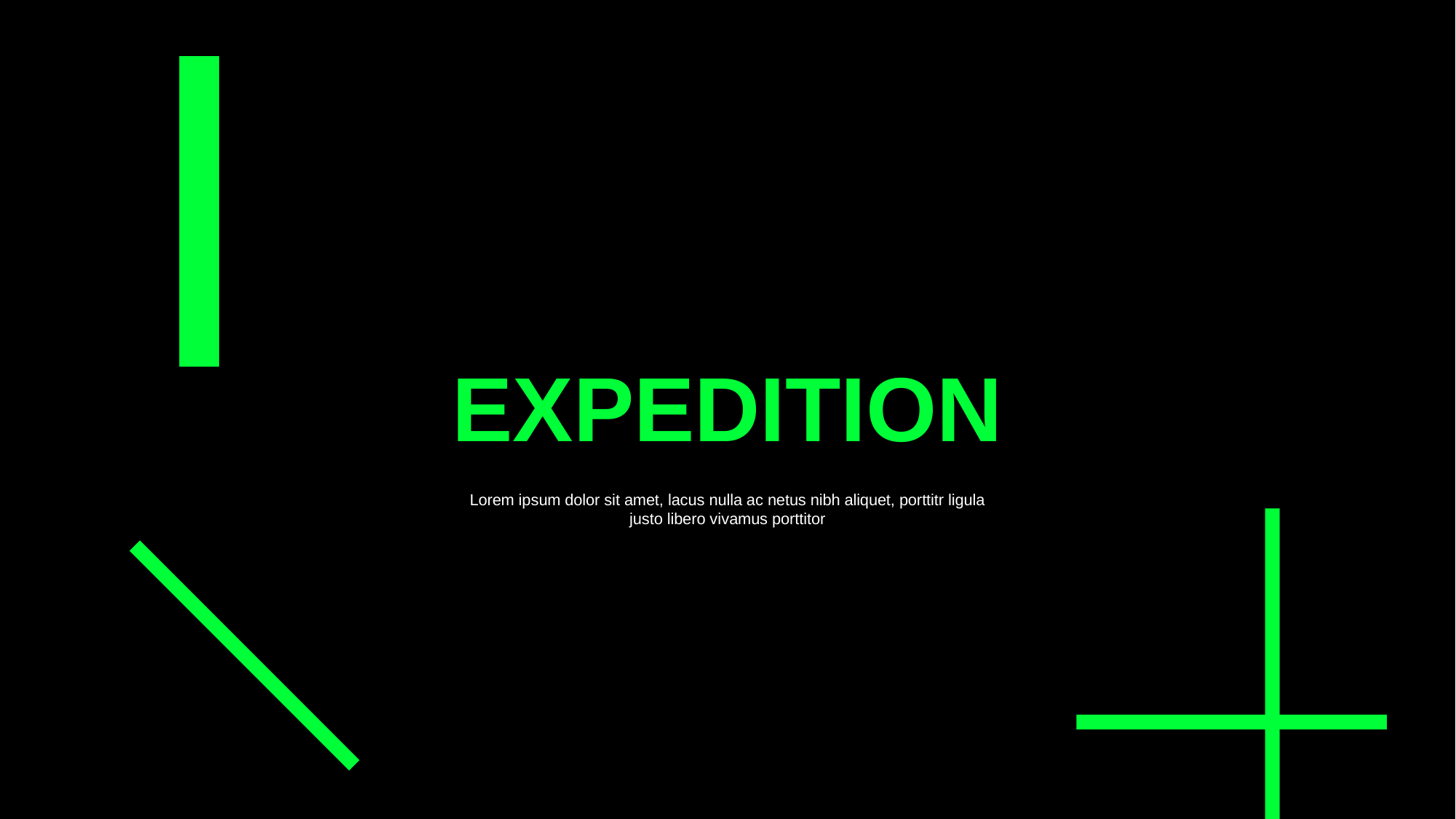

EXPEDITION
URBANSTYLE
Lorem ipsum dolor sit amet, lacus nulla ac netus nibh aliquet, porttitr ligula justo libero vivamus porttitor